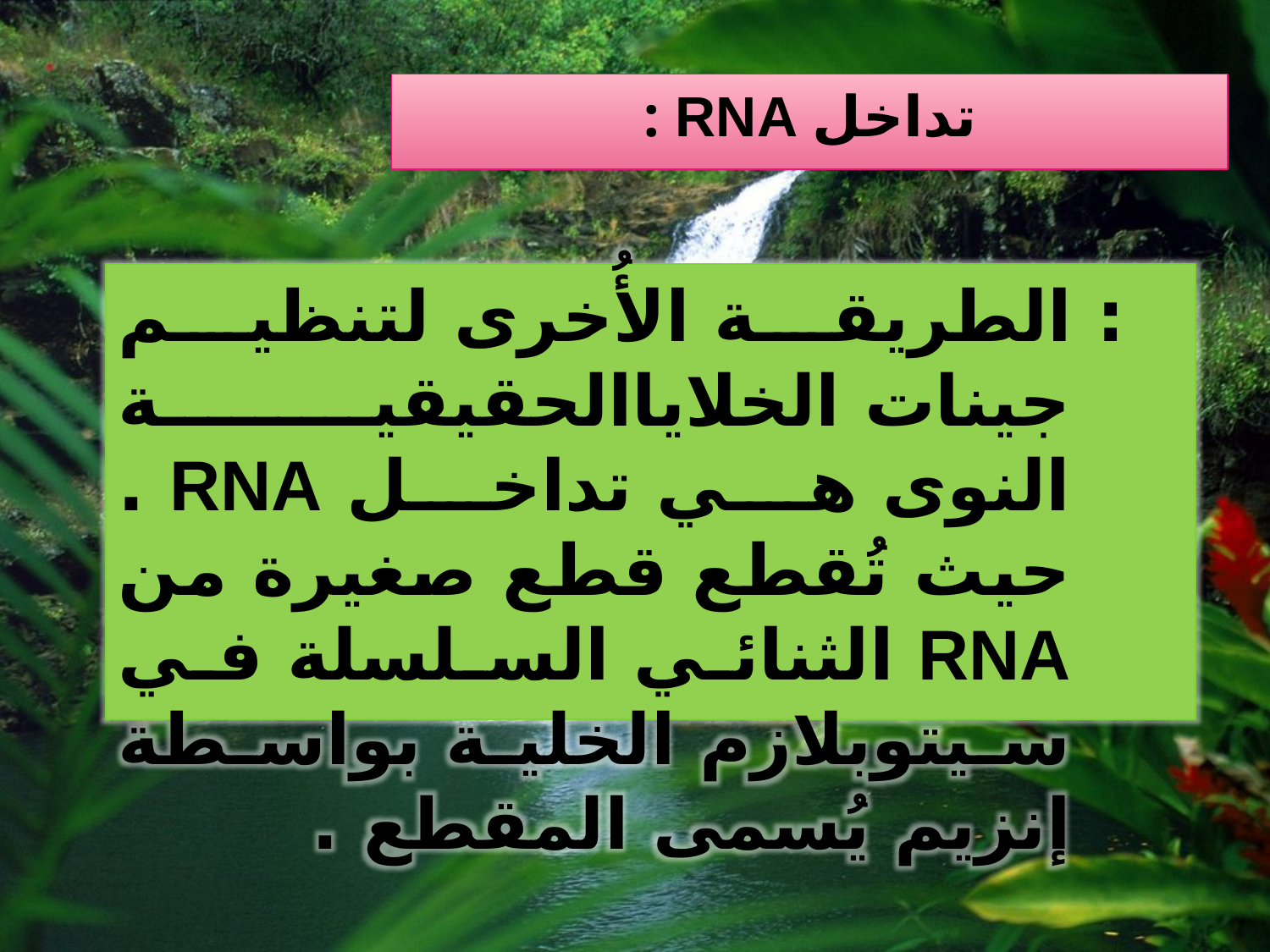

# تداخل RNA :
  : الطريقة الأُخرى لتنظيم جينات الخلاياالحقيقية النوى هي تداخل RNA . حيث تُقطع قطع صغيرة من RNA الثنائي السلسلة في سيتوبلازم الخلية بواسطة إنزيم يُسمى المقطع .